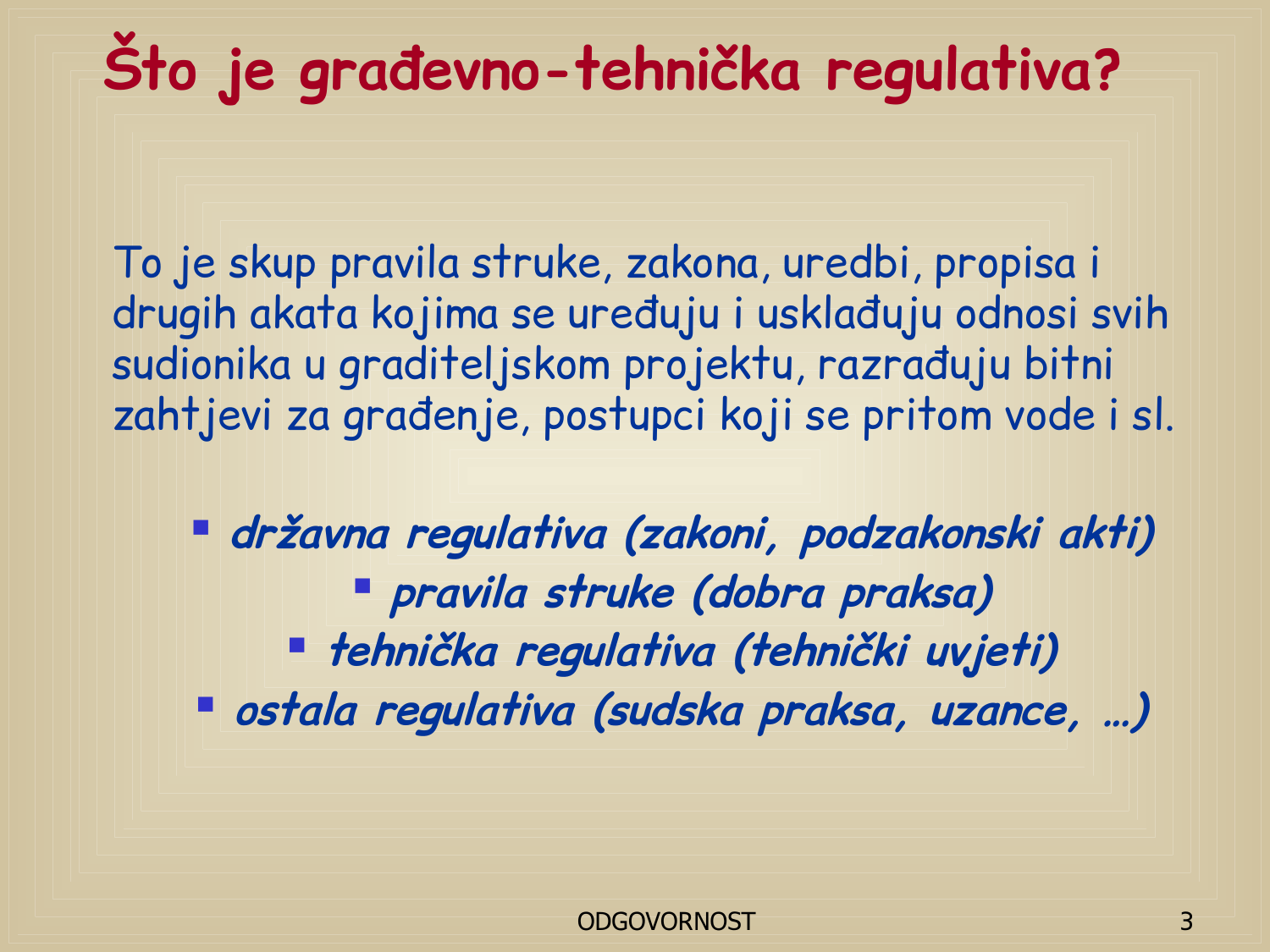

# Što je građevno-tehnička regulativa?
To je skup pravila struke, zakona, uredbi, propisa i drugih akata kojima se uređuju i usklađuju odnosi svih sudionika u graditeljskom projektu, razrađuju bitni zahtjevi za građenje, postupci koji se pritom vode i sl.

 državna regulativa (zakoni, podzakonski akti)
 pravila struke (dobra praksa)
 tehnička regulativa (tehnički uvjeti)
 ostala regulativa (sudska praksa, uzance, …)
ODGOVORNOST
3